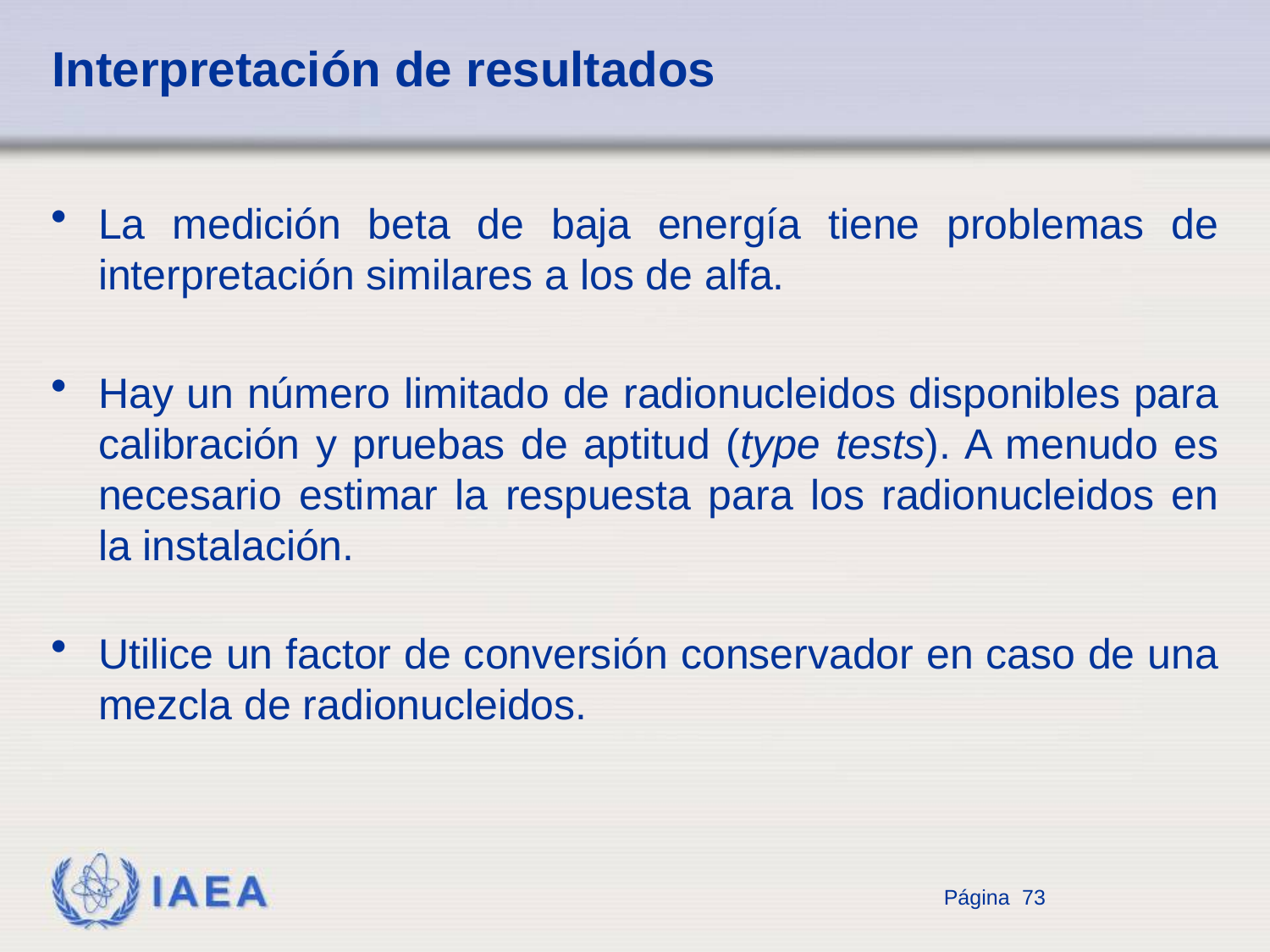

# Interpretación de resultados
La medición beta de baja energía tiene problemas de interpretación similares a los de alfa.

Hay un número limitado de radionucleidos disponibles para calibración y pruebas de aptitud (type tests). A menudo es necesario estimar la respuesta para los radionucleidos en la instalación.

Utilice un factor de conversión conservador en caso de una mezcla de radionucleidos.